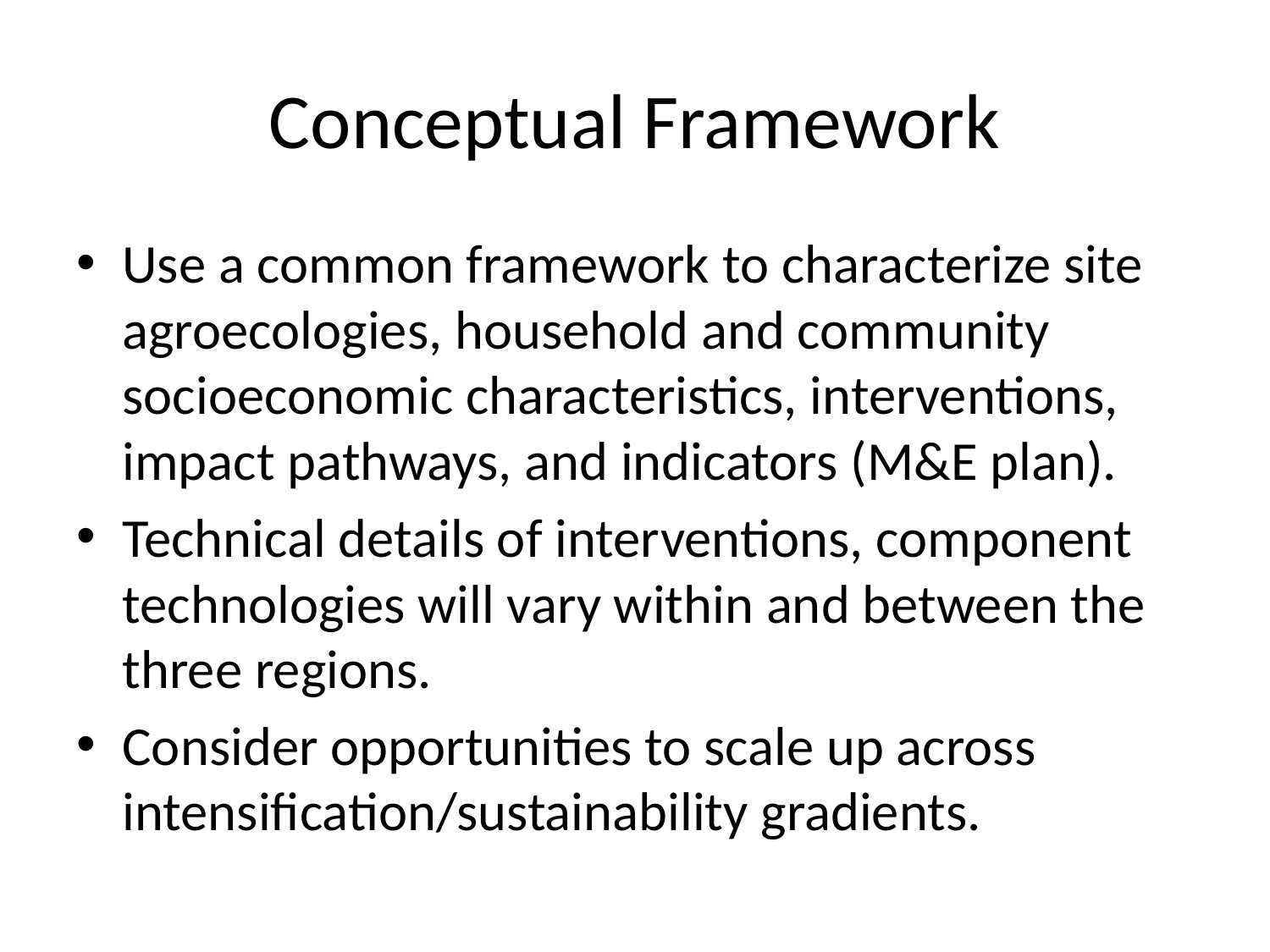

# Conceptual Framework
Use a common framework to characterize site agroecologies, household and community socioeconomic characteristics, interventions, impact pathways, and indicators (M&E plan).
Technical details of interventions, component technologies will vary within and between the three regions.
Consider opportunities to scale up across intensification/sustainability gradients.